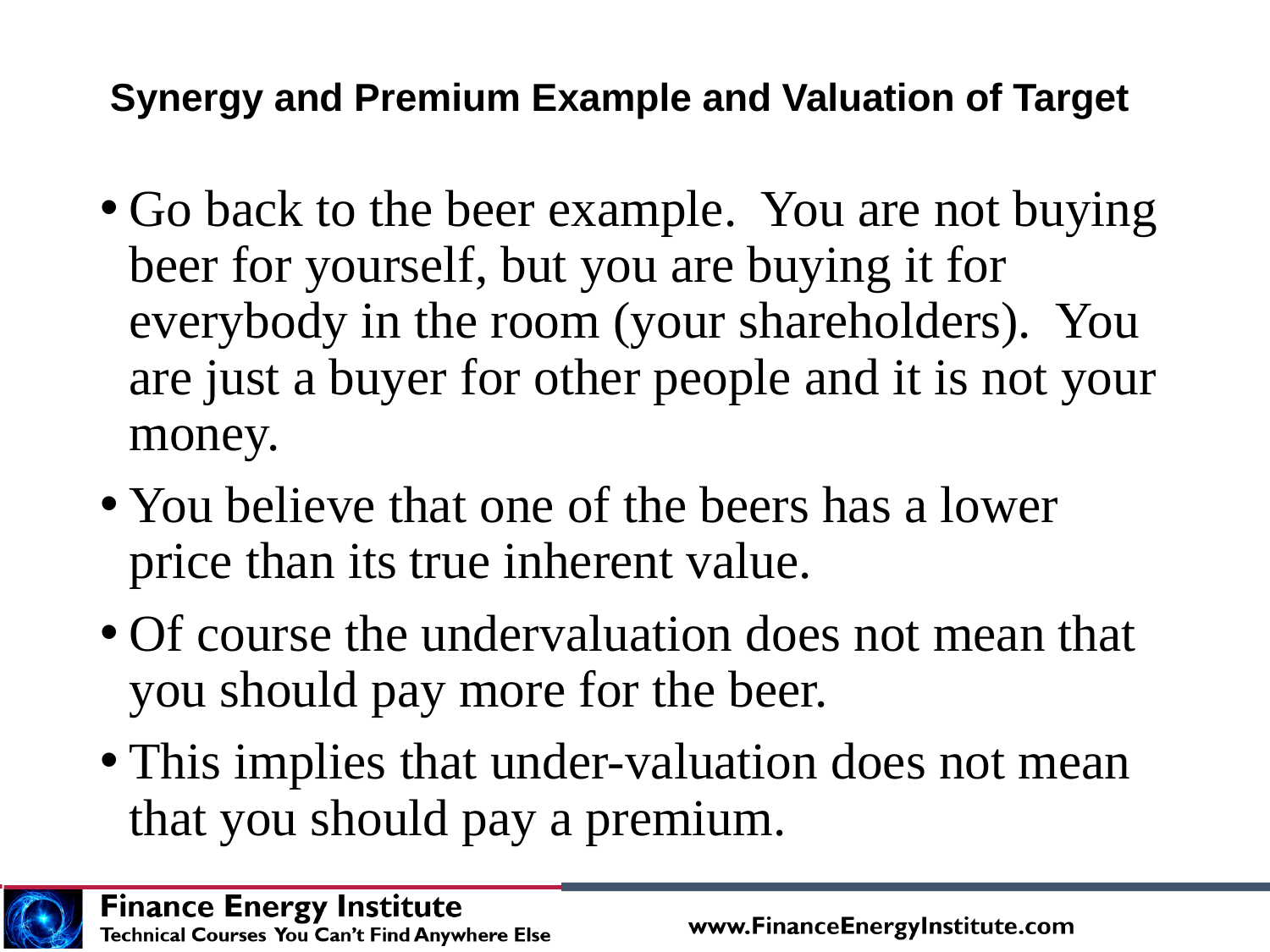

# Synergy and Premium Example and Valuation of Target
Go back to the beer example.  You are not buying beer for yourself, but you are buying it for everybody in the room (your shareholders).  You are just a buyer for other people and it is not your money.
You believe that one of the beers has a lower price than its true inherent value.
Of course the undervaluation does not mean that you should pay more for the beer.
This implies that under-valuation does not mean that you should pay a premium.